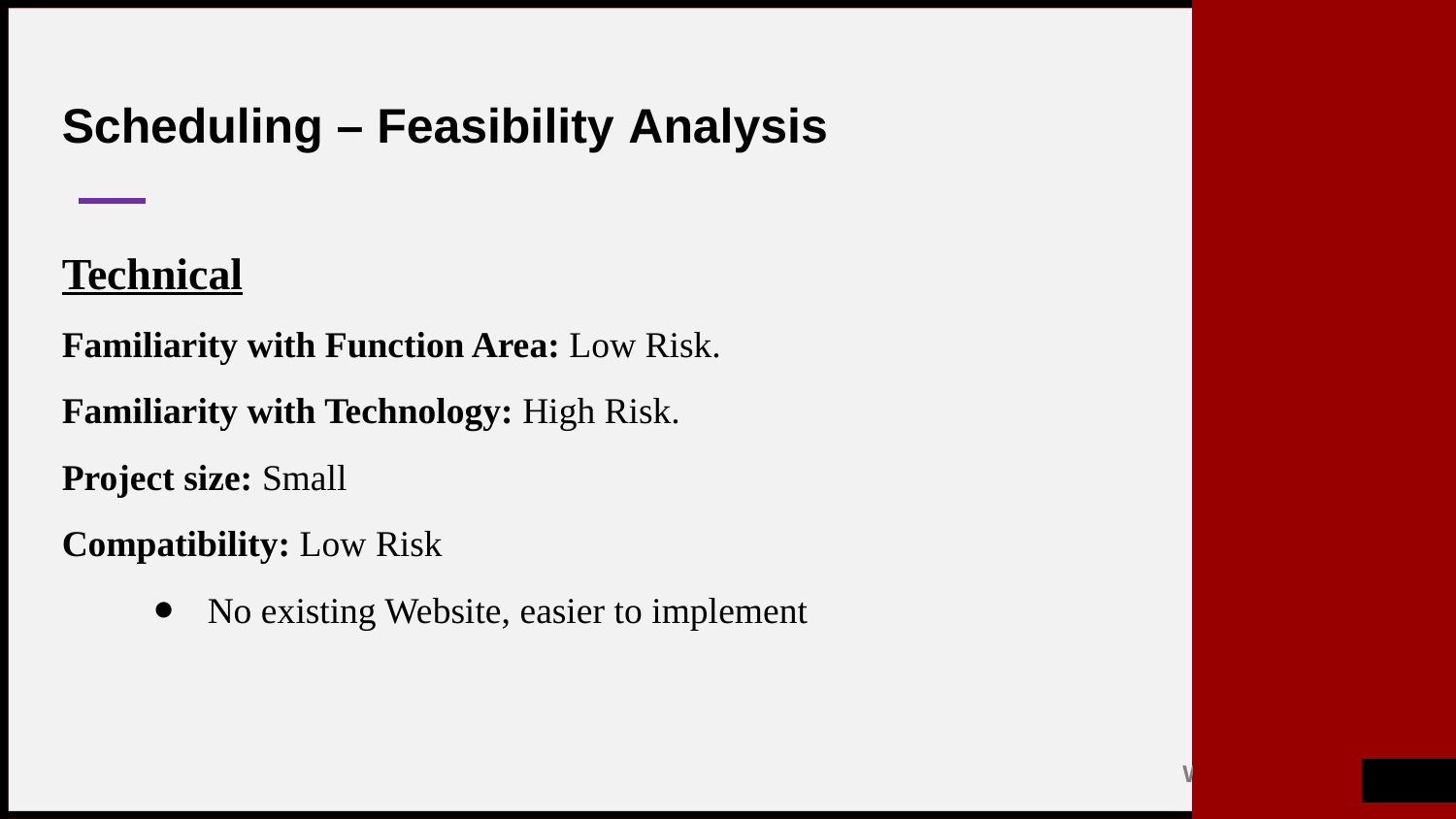

# Scheduling – Feasibility Analysis
Technical
Familiarity with Function Area: Low Risk.
Familiarity with Technology: High Risk.
Project size: Small
Compatibility: Low Risk
No existing Website, easier to implement